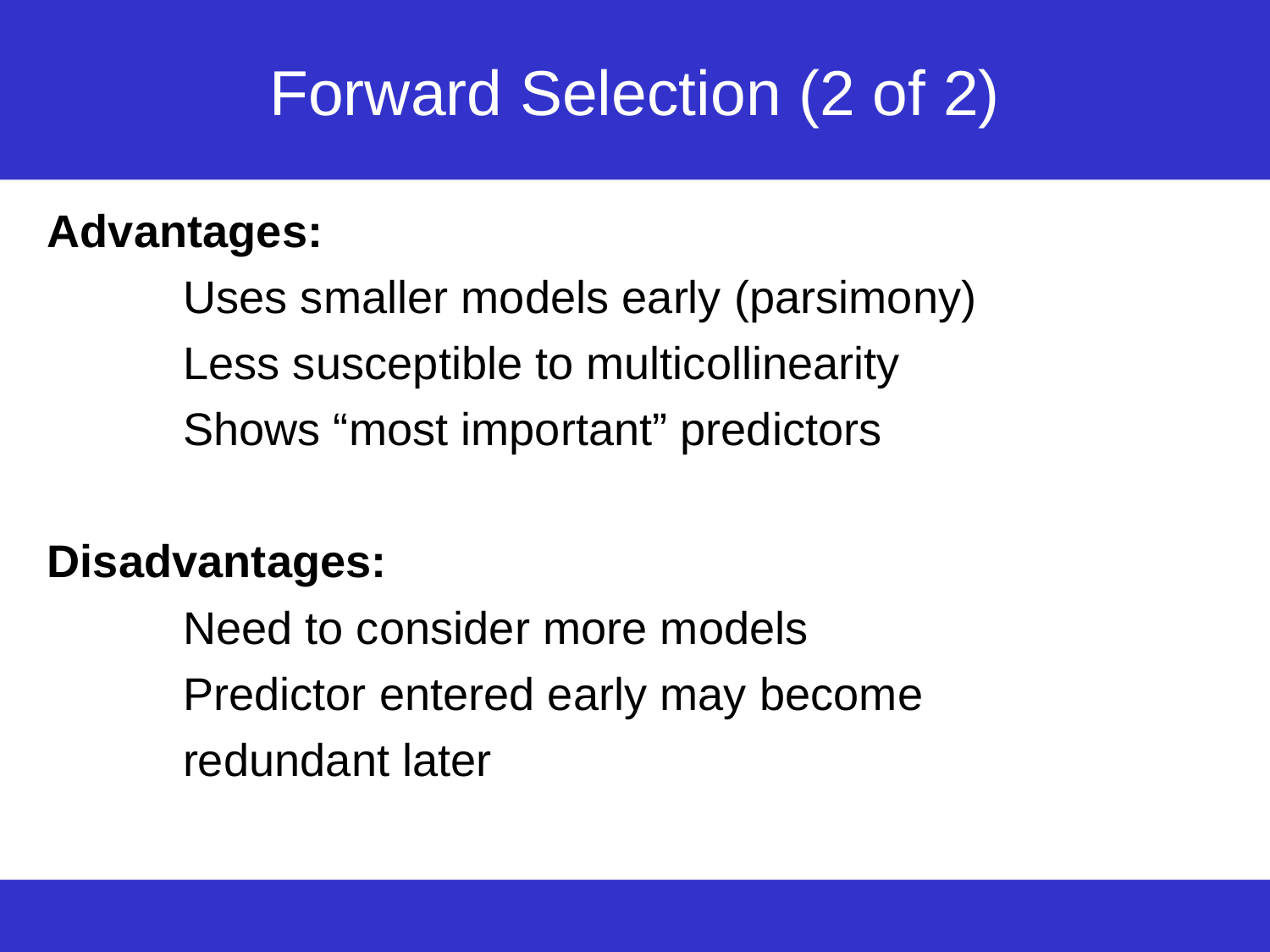

# Forward Selection (2 of 2)
Advantages:
Uses smaller models early (parsimony)
Less susceptible to multicollinearity
Shows “most important” predictors

Disadvantages:
Need to consider more models
Predictor entered early may become
redundant later